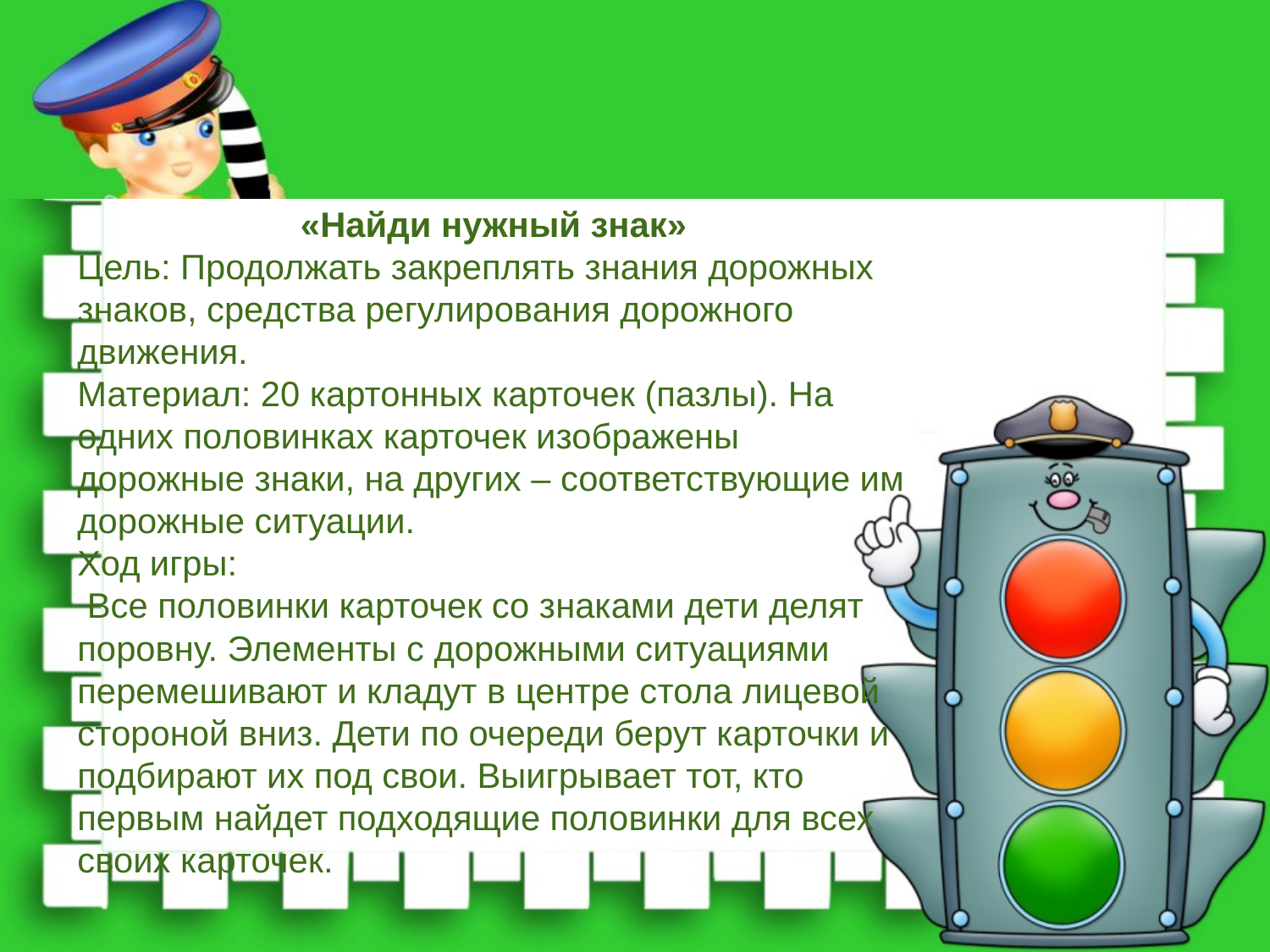

«Найди нужный знак»
Цель: Продолжать закреплять знания дорожных знаков, средства регулирования дорожного движения.
Материал: 20 картонных карточек (пазлы). На одних половинках карточек изображены дорожные знаки, на других – соответствующие им дорожные ситуации.
Ход игры:
 Все половинки карточек со знаками дети делят поровну. Элементы с дорожными ситуациями перемешивают и кладут в центре стола лицевой стороной вниз. Дети по очереди берут карточки и подбирают их под свои. Выигрывает тот, кто первым найдет подходящие половинки для всех своих карточек.